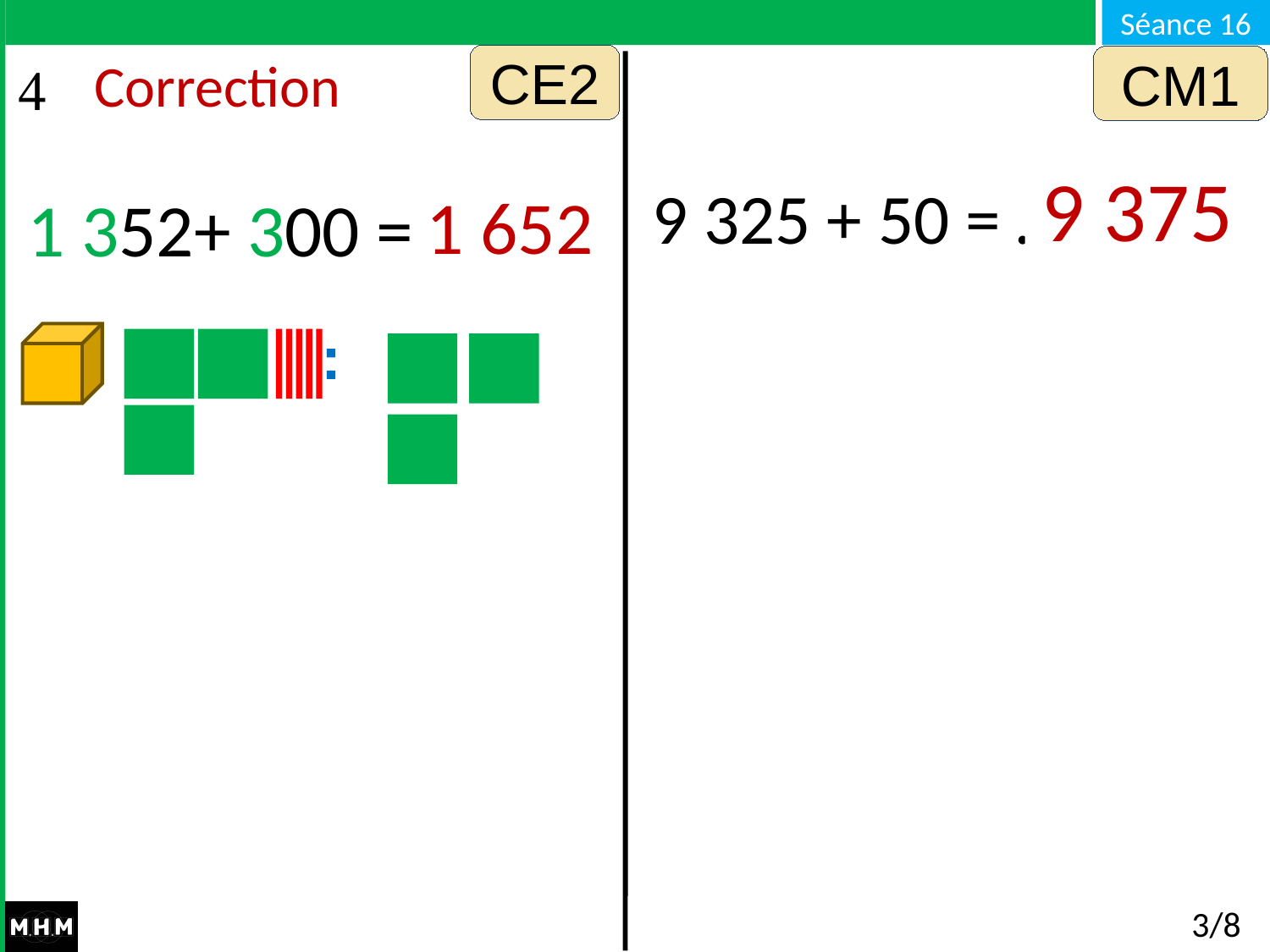

CE2
CM1
# Correction

9 375
9 325 + 50 = …
1 652
1 352+ 300 = …

3/8